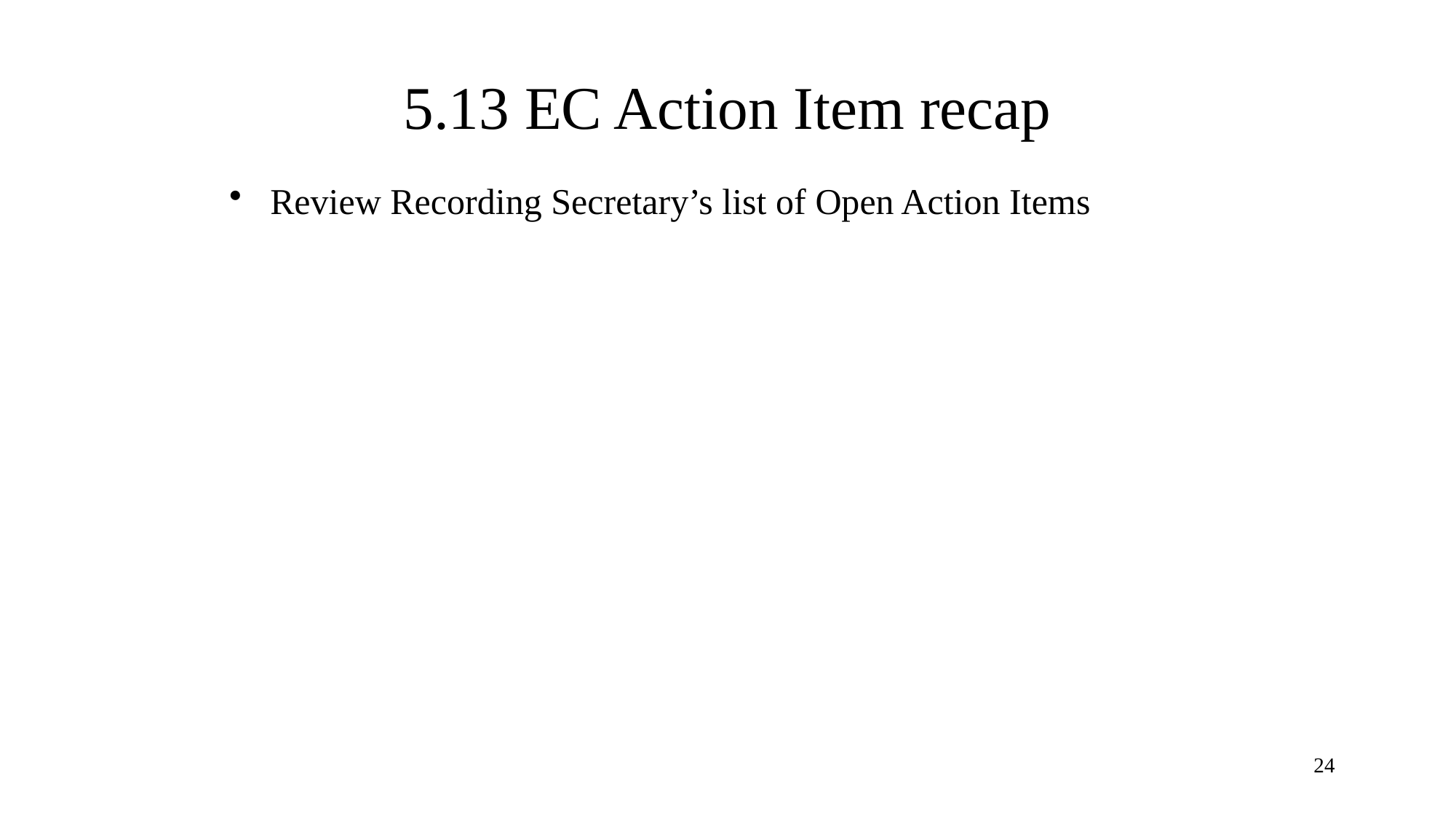

# 5.13 EC Action Item recap
Review Recording Secretary’s list of Open Action Items
24